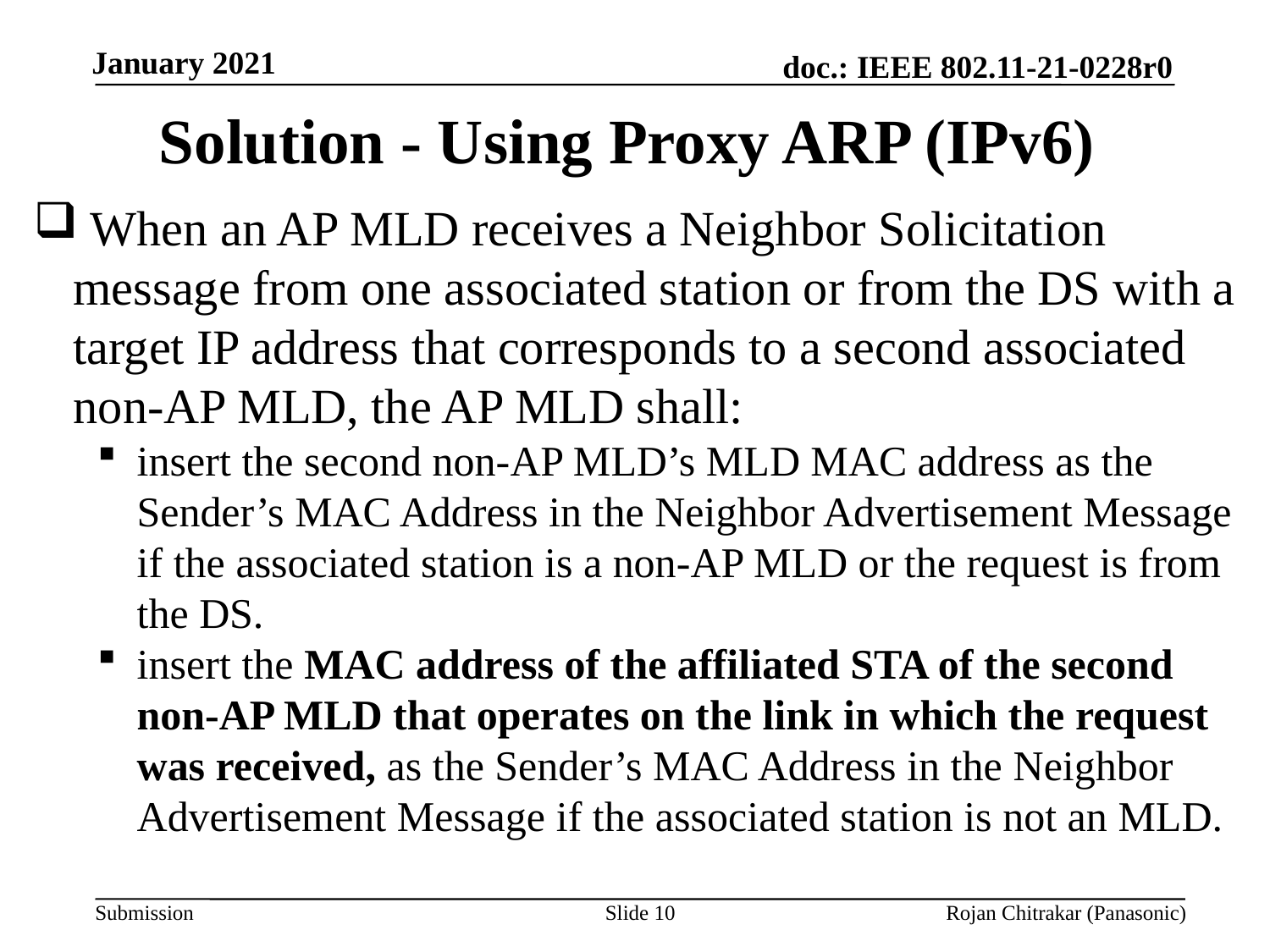

Solution - Using Proxy ARP (IPv6)
 When an AP MLD receives a Neighbor Solicitation message from one associated station or from the DS with a target IP address that corresponds to a second associated non-AP MLD, the AP MLD shall:
insert the second non-AP MLD’s MLD MAC address as the Sender’s MAC Address in the Neighbor Advertisement Message if the associated station is a non-AP MLD or the request is from the DS.
insert the MAC address of the affiliated STA of the second non-AP MLD that operates on the link in which the request was received, as the Sender’s MAC Address in the Neighbor Advertisement Message if the associated station is not an MLD.
Slide 10
Rojan Chitrakar (Panasonic)